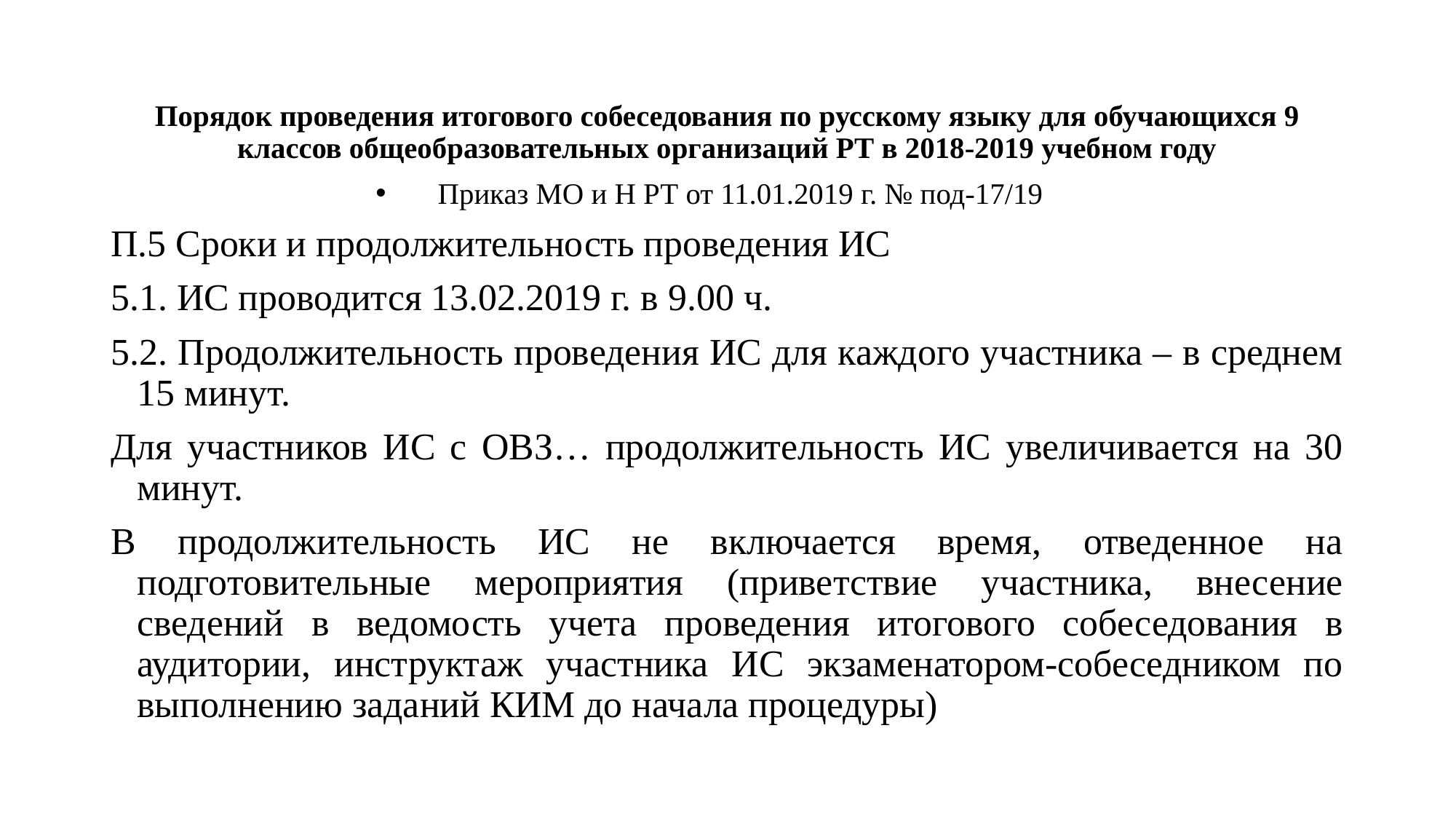

Порядок проведения итогового собеседования по русскому языку для обучающихся 9 классов общеобразовательных организаций РТ в 2018-2019 учебном году
Приказ МО и Н РТ от 11.01.2019 г. № под-17/19
П.5 Сроки и продолжительность проведения ИС
5.1. ИС проводится 13.02.2019 г. в 9.00 ч.
5.2. Продолжительность проведения ИС для каждого участника – в среднем 15 минут.
Для участников ИС с ОВЗ… продолжительность ИС увеличивается на 30 минут.
В продолжительность ИС не включается время, отведенное на подготовительные мероприятия (приветствие участника, внесение сведений в ведомость учета проведения итогового собеседования в аудитории, инструктаж участника ИС экзаменатором-собеседником по выполнению заданий КИМ до начала процедуры)